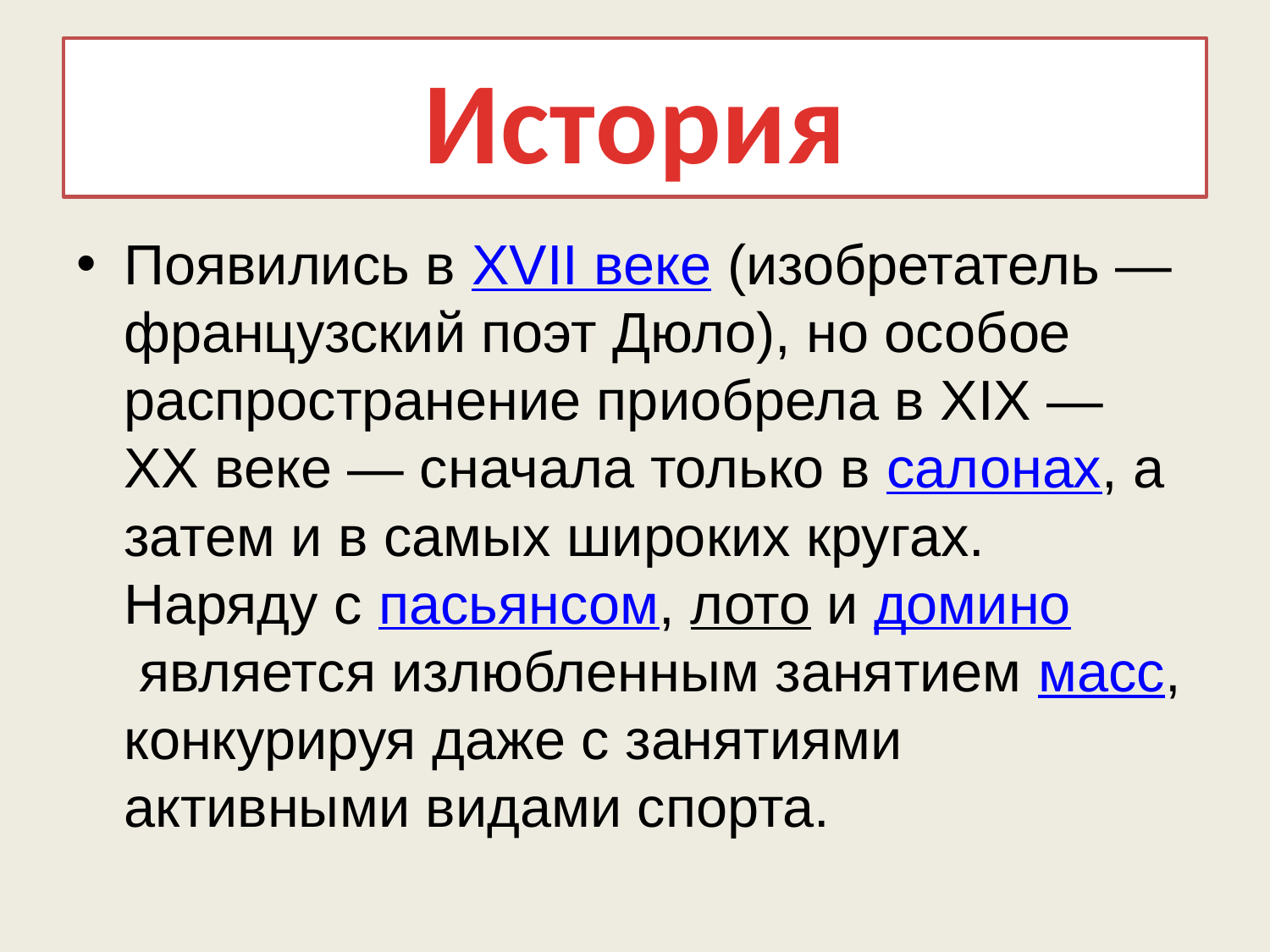

# История
Появились в XVII веке (изобретатель —  французский поэт Дюло), но особое распространение приобрела в XIХ — ХХ веке — сначала только в салонах, а затем и в самых широких кругах. Наряду с пасьянсом, лото и домино является излюбленным занятием масс, конкурируя даже с занятиями активными видами спорта.